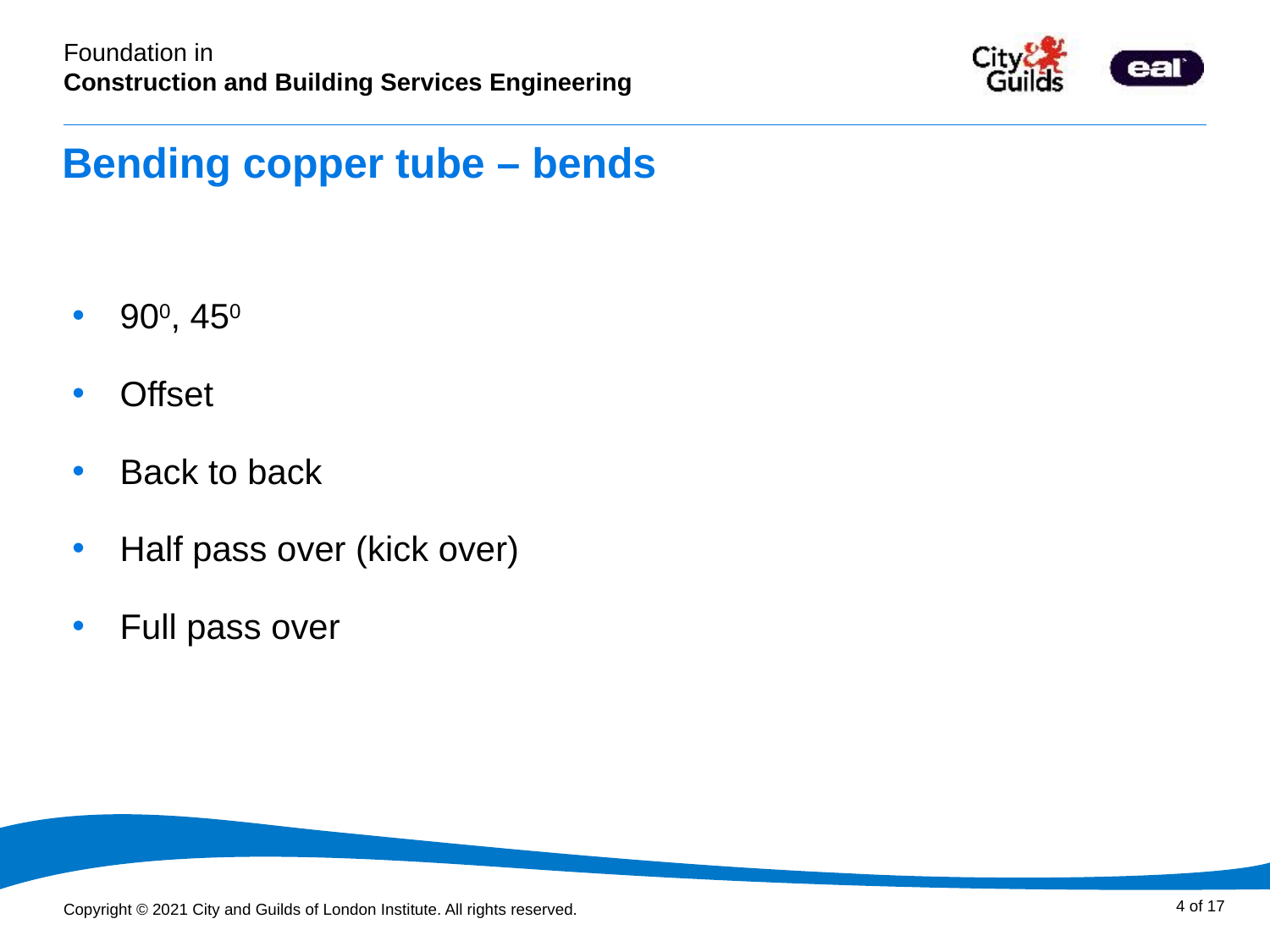

# Bending copper tube – bends

900, 450
Offset
Back to back
Half pass over (kick over)
Full pass over